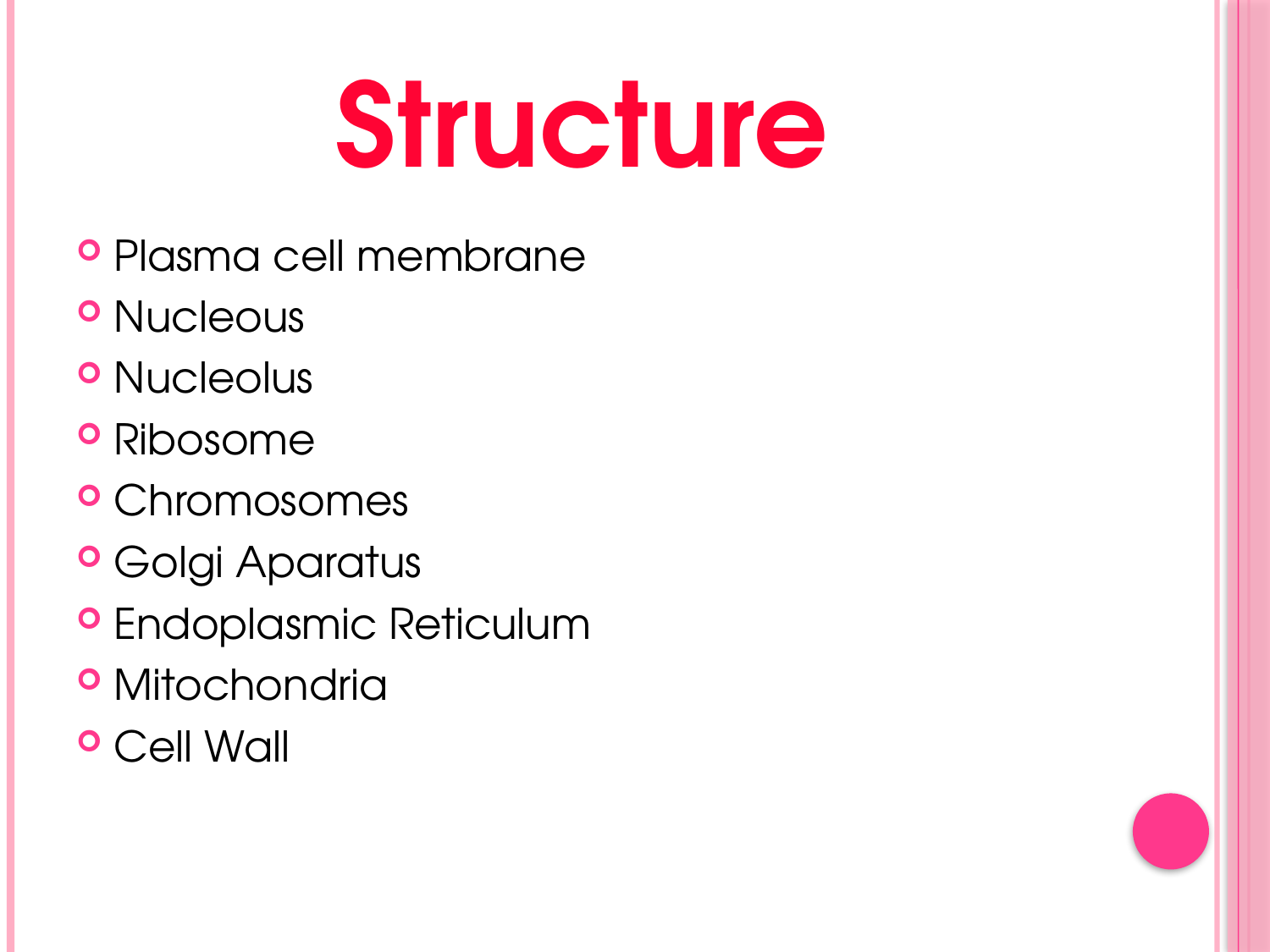

# Structure
Plasma cell membrane
Nucleous
Nucleolus
Ribosome
Chromosomes
Golgi Aparatus
Endoplasmic Reticulum
Mitochondria
Cell Wall